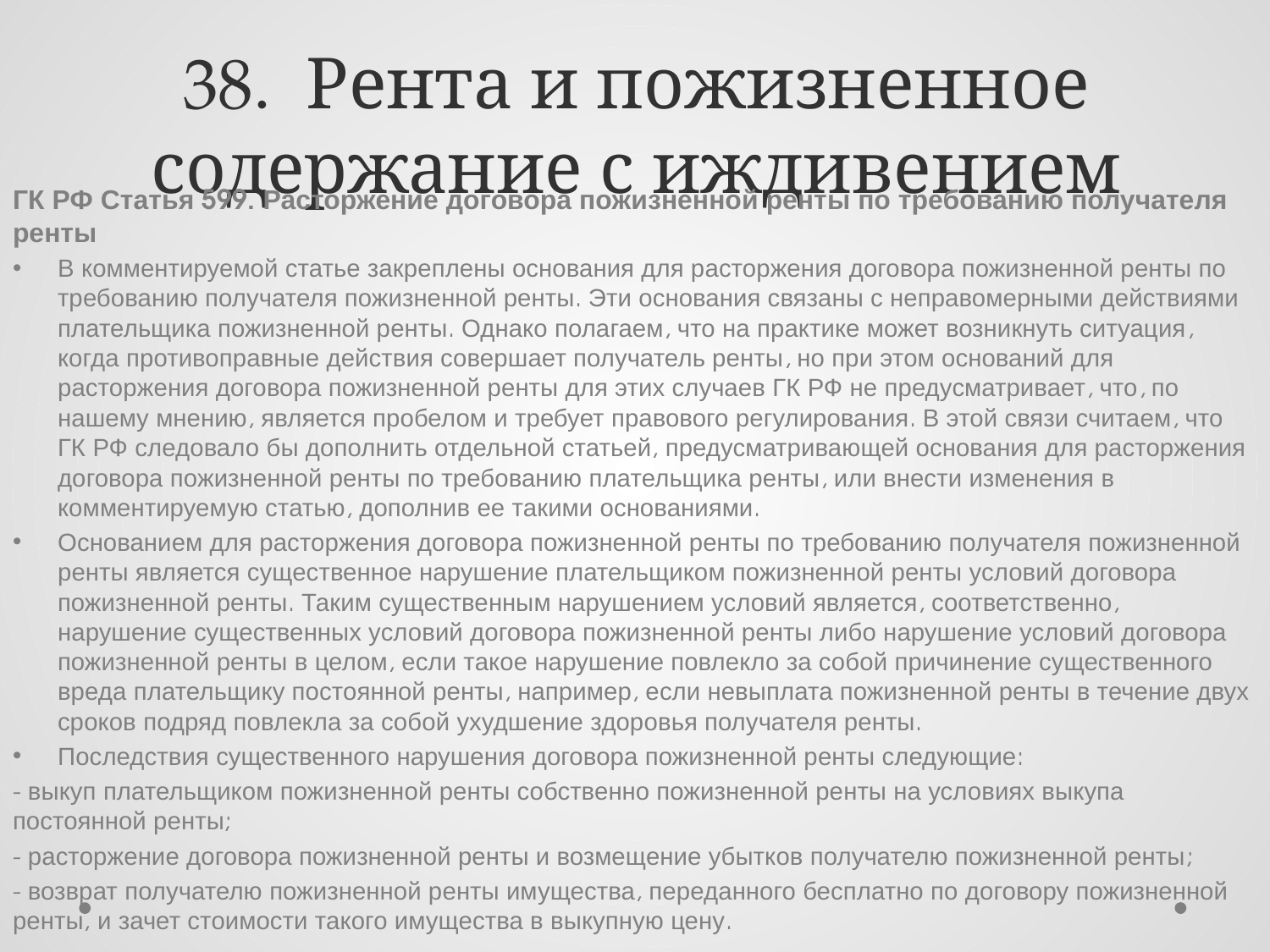

# 38.  Рента и пожизненное содержание с иждивением
ГК РФ Статья 599. Расторжение договора пожизненной ренты по требованию получателя ренты
В комментируемой статье закреплены основания для расторжения договора пожизненной ренты по требованию получателя пожизненной ренты. Эти основания связаны с неправомерными действиями плательщика пожизненной ренты. Однако полагаем, что на практике может возникнуть ситуация, когда противоправные действия совершает получатель ренты, но при этом оснований для расторжения договора пожизненной ренты для этих случаев ГК РФ не предусматривает, что, по нашему мнению, является пробелом и требует правового регулирования. В этой связи считаем, что ГК РФ следовало бы дополнить отдельной статьей, предусматривающей основания для расторжения договора пожизненной ренты по требованию плательщика ренты, или внести изменения в комментируемую статью, дополнив ее такими основаниями.
Основанием для расторжения договора пожизненной ренты по требованию получателя пожизненной ренты является существенное нарушение плательщиком пожизненной ренты условий договора пожизненной ренты. Таким существенным нарушением условий является, соответственно, нарушение существенных условий договора пожизненной ренты либо нарушение условий договора пожизненной ренты в целом, если такое нарушение повлекло за собой причинение существенного вреда плательщику постоянной ренты, например, если невыплата пожизненной ренты в течение двух сроков подряд повлекла за собой ухудшение здоровья получателя ренты.
Последствия существенного нарушения договора пожизненной ренты следующие:
- выкуп плательщиком пожизненной ренты собственно пожизненной ренты на условиях выкупа постоянной ренты;
- расторжение договора пожизненной ренты и возмещение убытков получателю пожизненной ренты;
- возврат получателю пожизненной ренты имущества, переданного бесплатно по договору пожизненной ренты, и зачет стоимости такого имущества в выкупную цену.